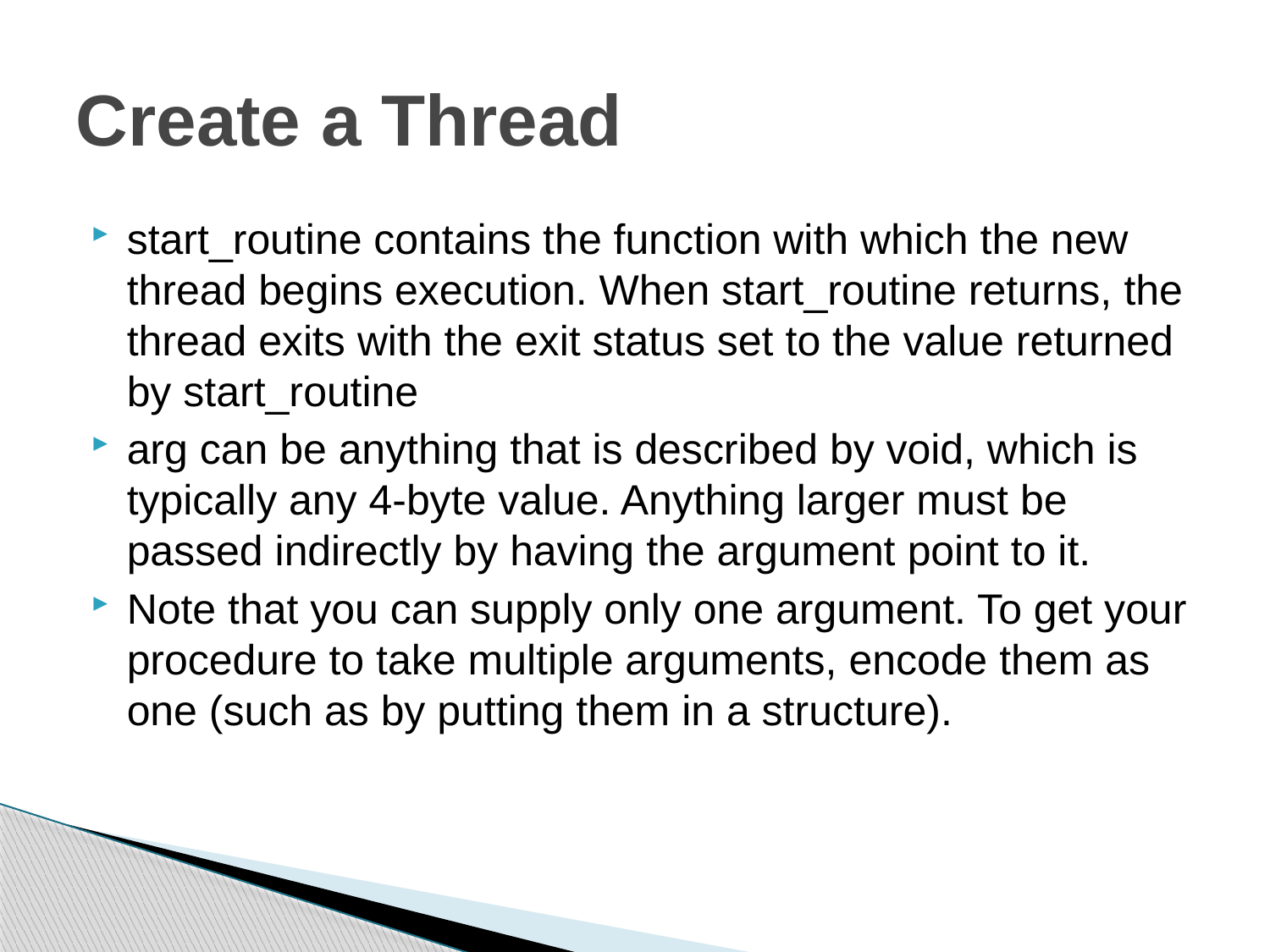

# Create a Thread
start_routine contains the function with which the new thread begins execution. When start_routine returns, the thread exits with the exit status set to the value returned by start_routine
arg can be anything that is described by void, which is typically any 4-byte value. Anything larger must be passed indirectly by having the argument point to it.
Note that you can supply only one argument. To get your procedure to take multiple arguments, encode them as one (such as by putting them in a structure).